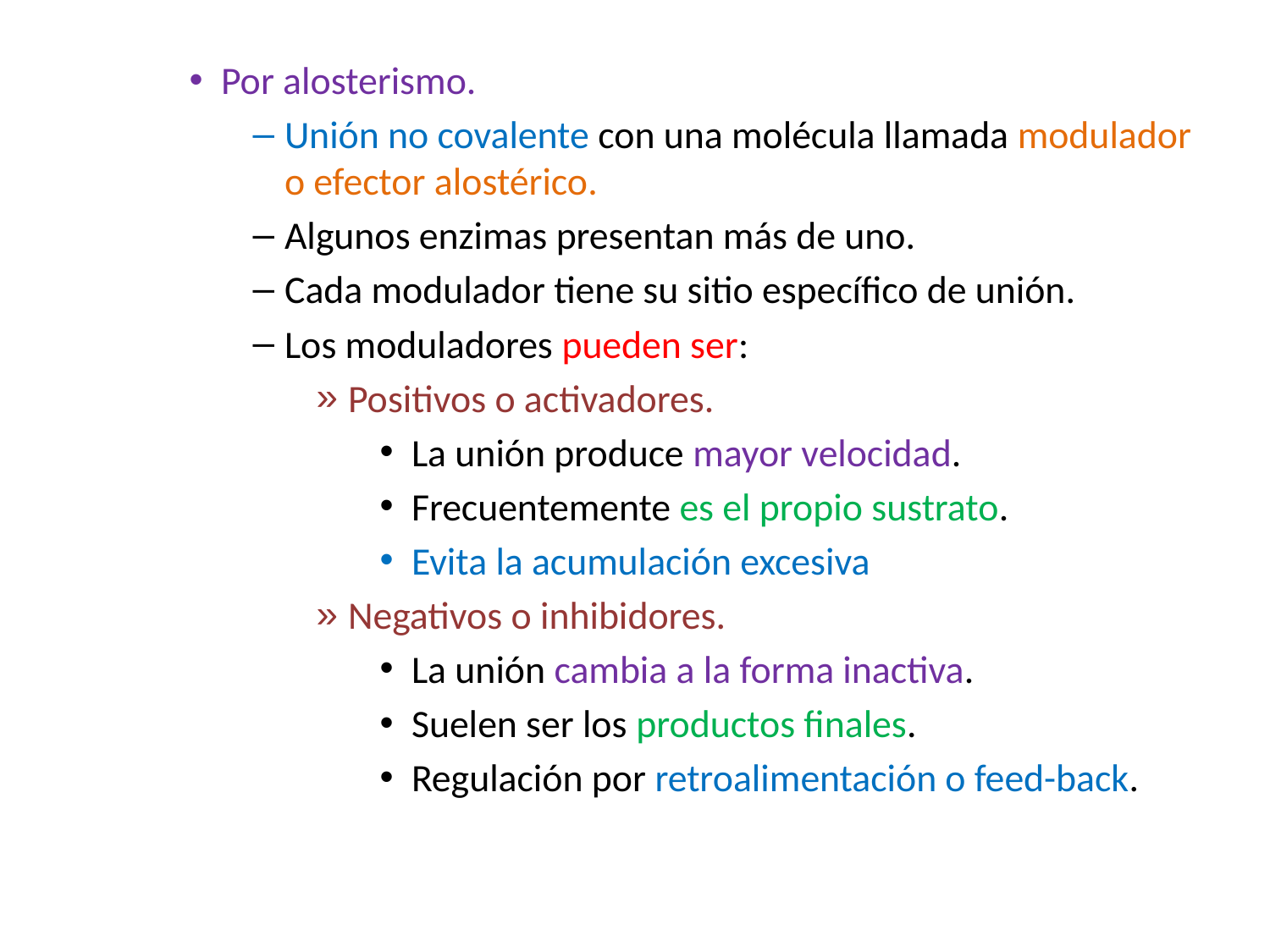

#
Por alosterismo.
Unión no covalente con una molécula llamada modulador o efector alostérico.
Algunos enzimas presentan más de uno.
Cada modulador tiene su sitio específico de unión.
Los moduladores pueden ser:
Positivos o activadores.
La unión produce mayor velocidad.
Frecuentemente es el propio sustrato.
Evita la acumulación excesiva
Negativos o inhibidores.
La unión cambia a la forma inactiva.
Suelen ser los productos finales.
Regulación por retroalimentación o feed-back.